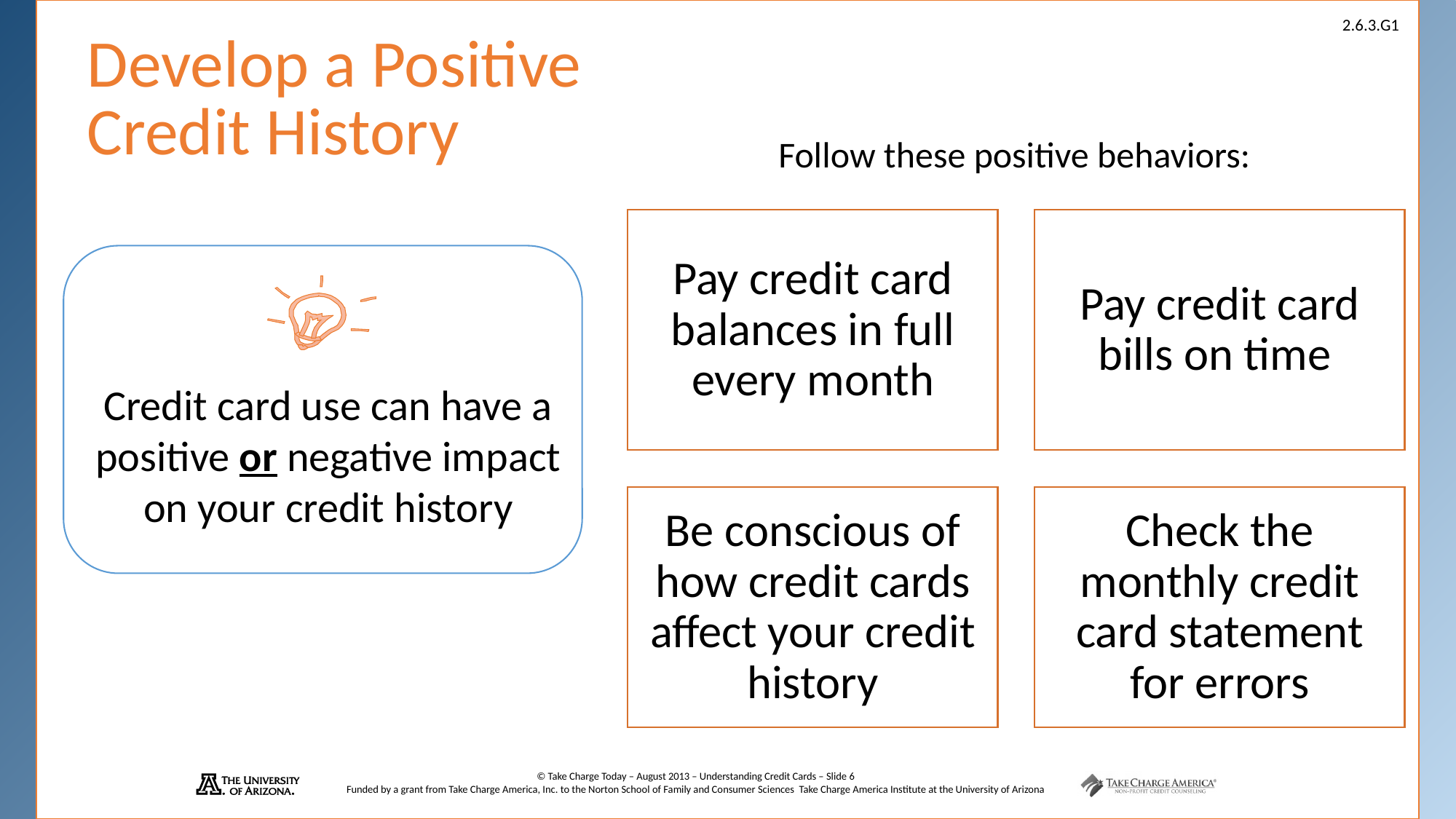

# Develop a Positive Credit History
Follow these positive behaviors:
Pay credit card balances in full every month
Pay credit card bills on time
Be conscious of how credit cards affect your credit history
Check the monthly credit card statement for errors

Credit card use can have a positive or negative impact on your credit history